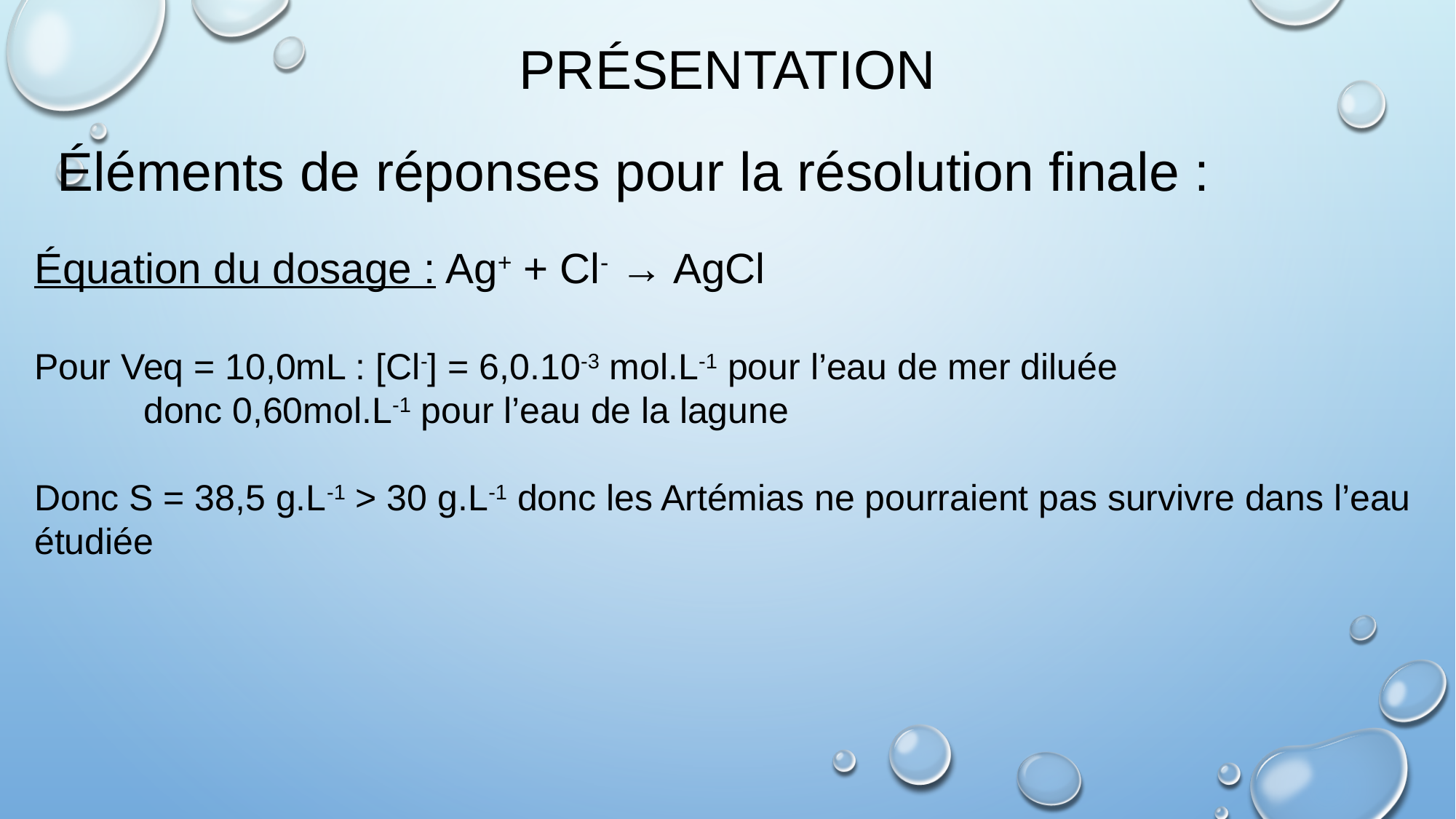

# présentation
Éléments de réponses pour la résolution finale :
Équation du dosage : Ag+ + Cl- → AgCl

Pour Veq = 10,0mL : [Cl-] = 6,0.10-3 mol.L-1 pour l’eau de mer diluée
	donc 0,60mol.L-1 pour l’eau de la lagune

Donc S = 38,5 g.L-1 > 30 g.L-1 donc les Artémias ne pourraient pas survivre dans l’eau étudiée